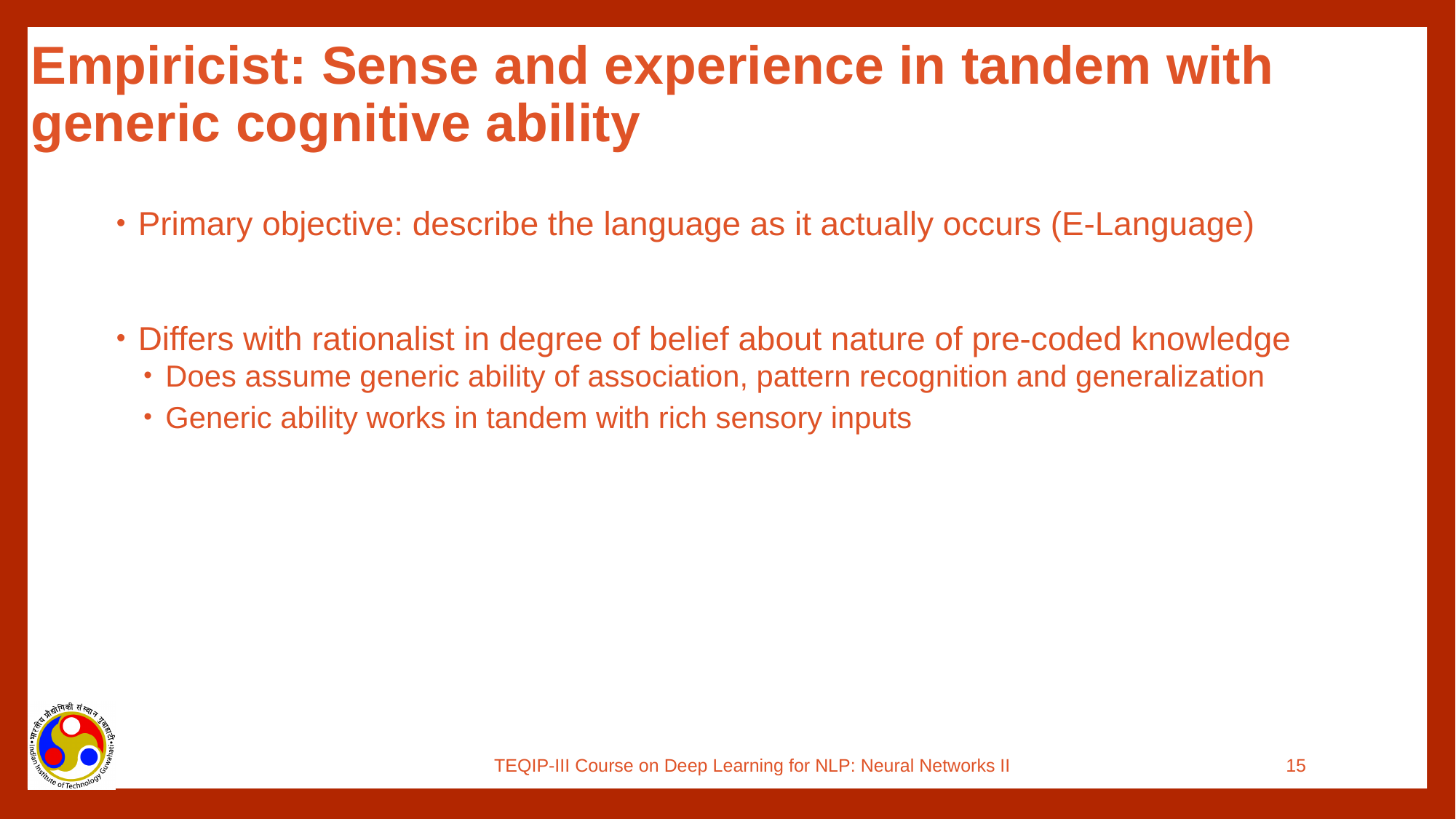

# Empiricist: Sense and experience in tandem with generic cognitive ability
Primary objective: describe the language as it actually occurs (E-Language)

Differs with rationalist in degree of belief about nature of pre-coded knowledge
Does assume generic ability of association, pattern recognition and generalization
Generic ability works in tandem with rich sensory inputs

TEQIP-III Course on Deep Learning for NLP: Neural Networks II
15